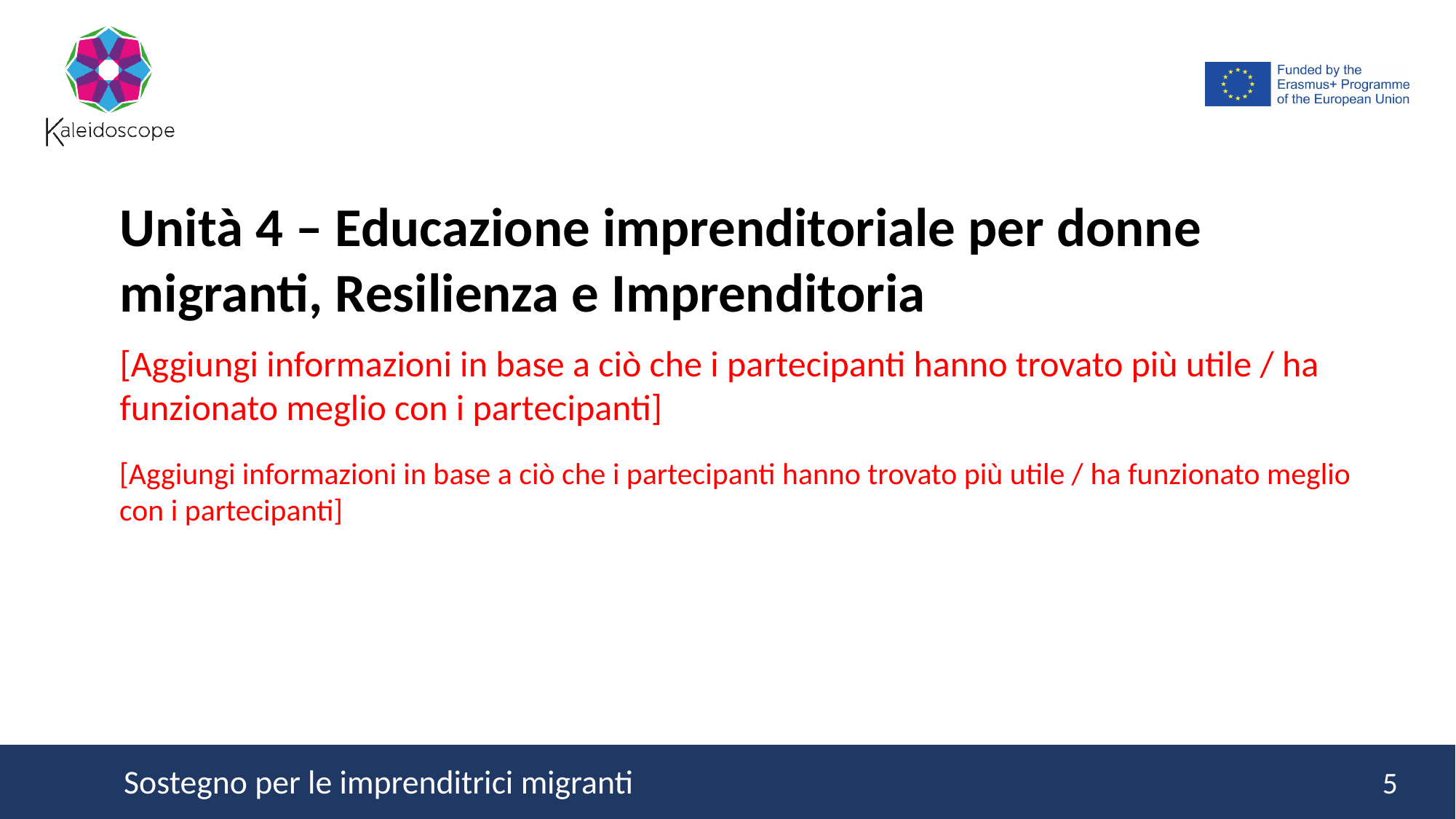

Unità 4 – Educazione imprenditoriale per donne migranti, Resilienza e Imprenditoria
[Aggiungi informazioni in base a ciò che i partecipanti hanno trovato più utile / ha funzionato meglio con i partecipanti]
[Aggiungi informazioni in base a ciò che i partecipanti hanno trovato più utile / ha funzionato meglio con i partecipanti]

5